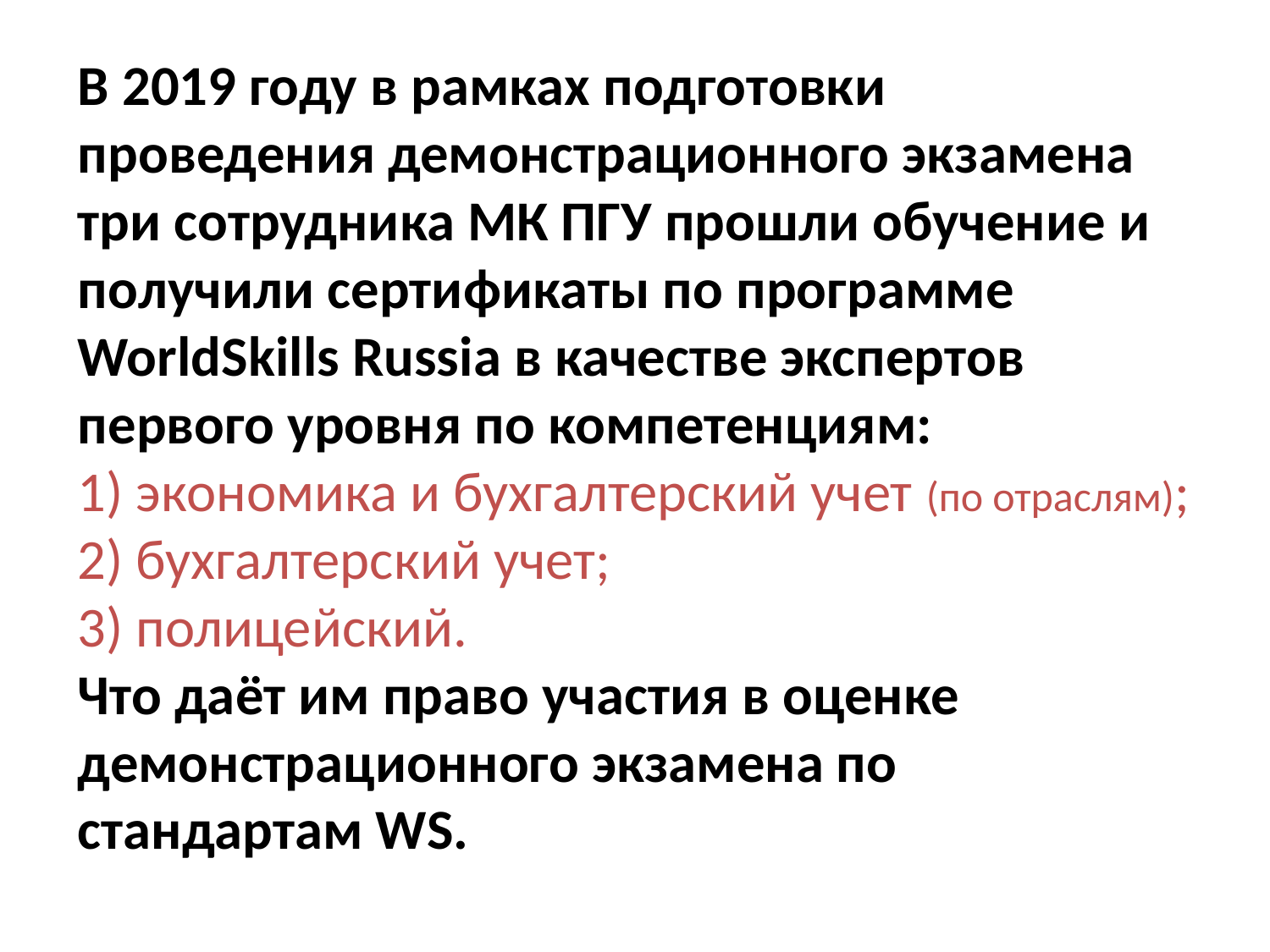

# В 2019 году в рамках подготовки проведения демонстрационного экзамена  три сотрудника МК ПГУ прошли обучение и получили сертификаты по программе WorldSkills Russia в качестве экспертов первого уровня по компетенциям: 1) экономика и бухгалтерский учет (по отраслям); 2) бухгалтерский учет; 3) полицейский. Что даёт им право участия в оценке демонстрационного экзамена по стандартам WS.